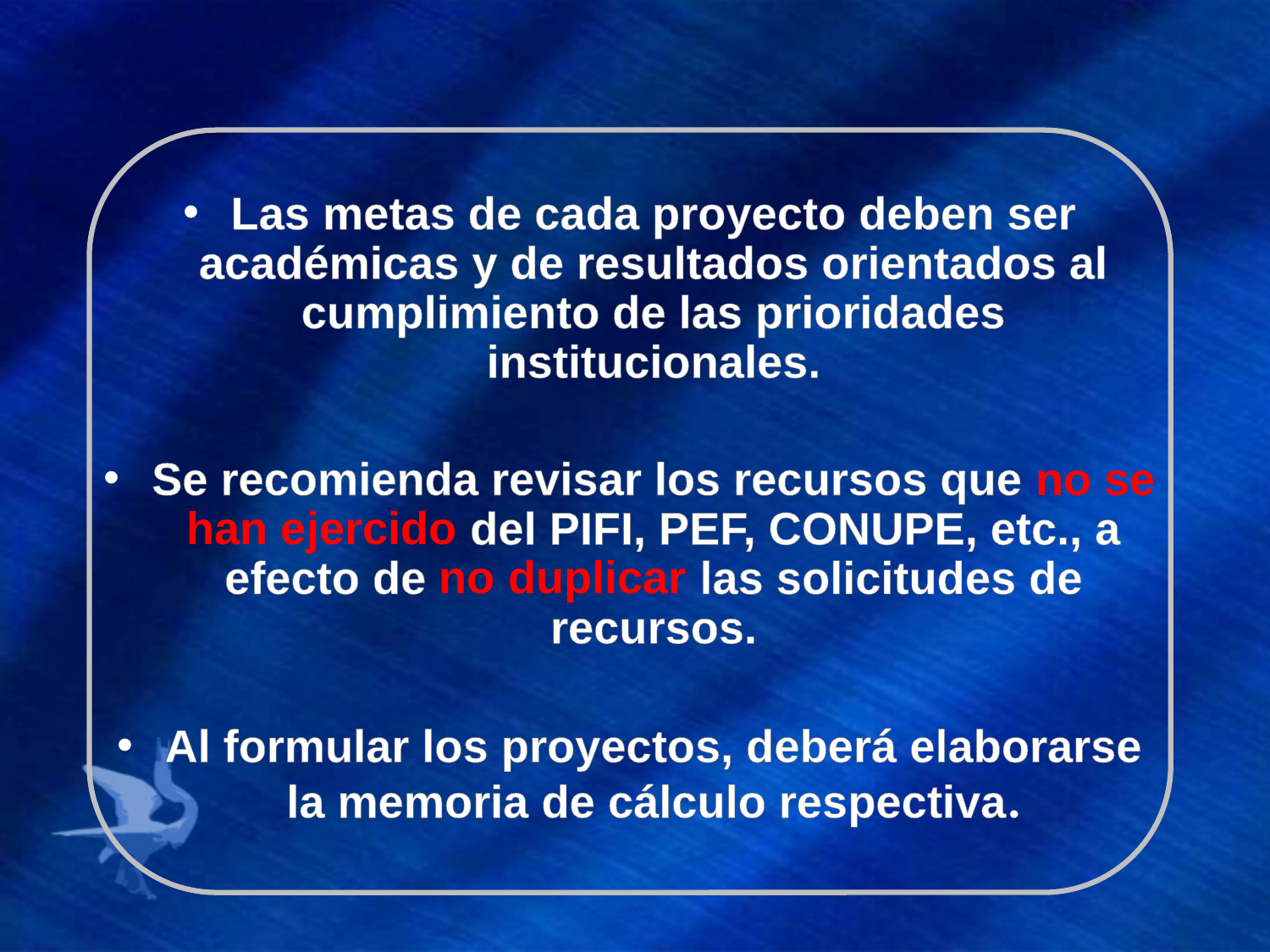

Las metas de cada proyecto deben ser académicas y de resultados orientados al cumplimiento de las prioridades institucionales.

Se recomienda revisar los recursos que no se han ejercido del PIFI, PEF, CONUPE, etc., a efecto de no duplicar las solicitudes de recursos.

Al formular los proyectos, deberá elaborarse la memoria de cálculo respectiva.